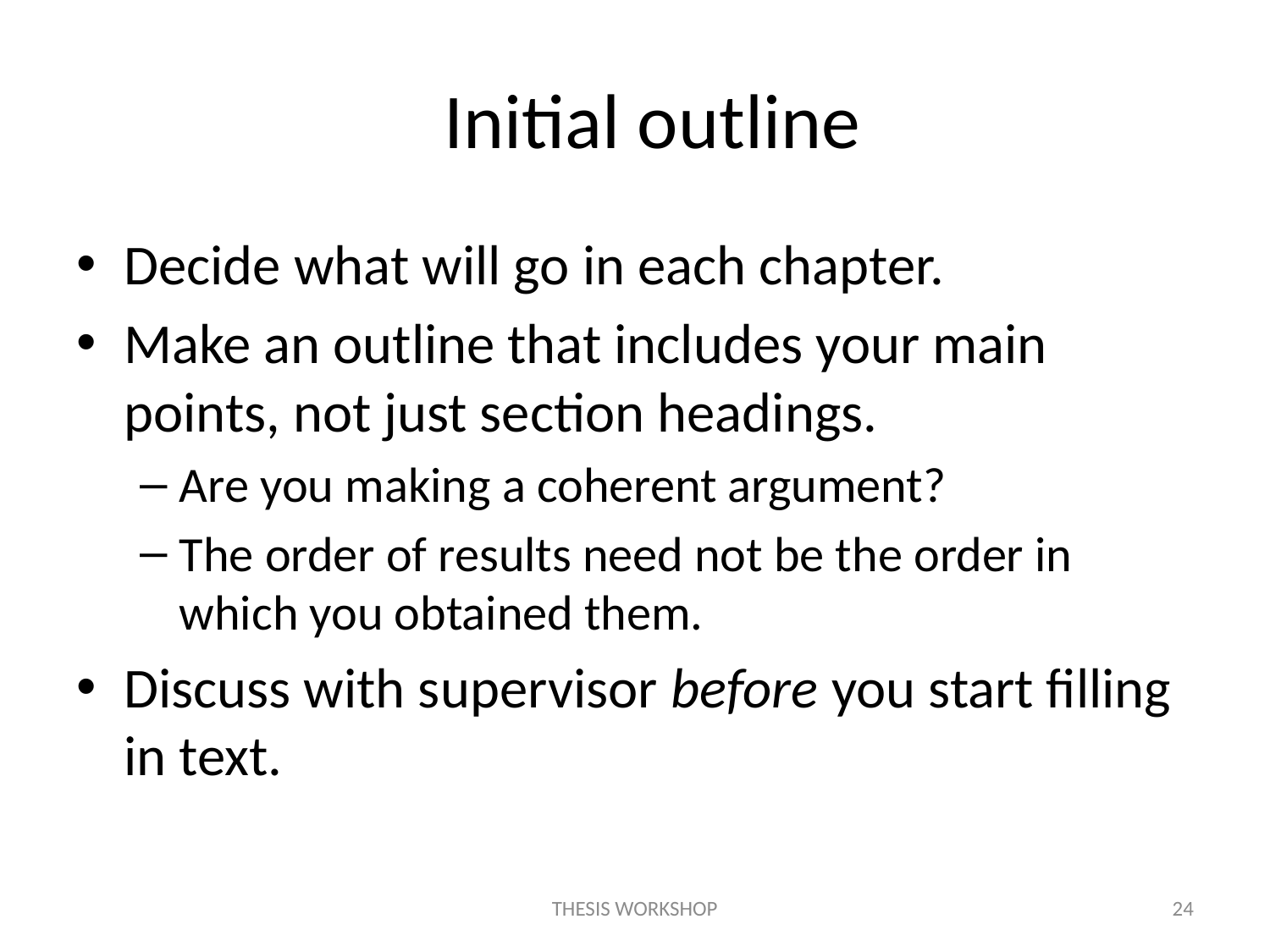

# Initial outline
Decide what will go in each chapter.
Make an outline that includes your main points, not just section headings.
Are you making a coherent argument?
The order of results need not be the order in which you obtained them.
Discuss with supervisor before you start filling in text.
THESIS WORKSHOP
24